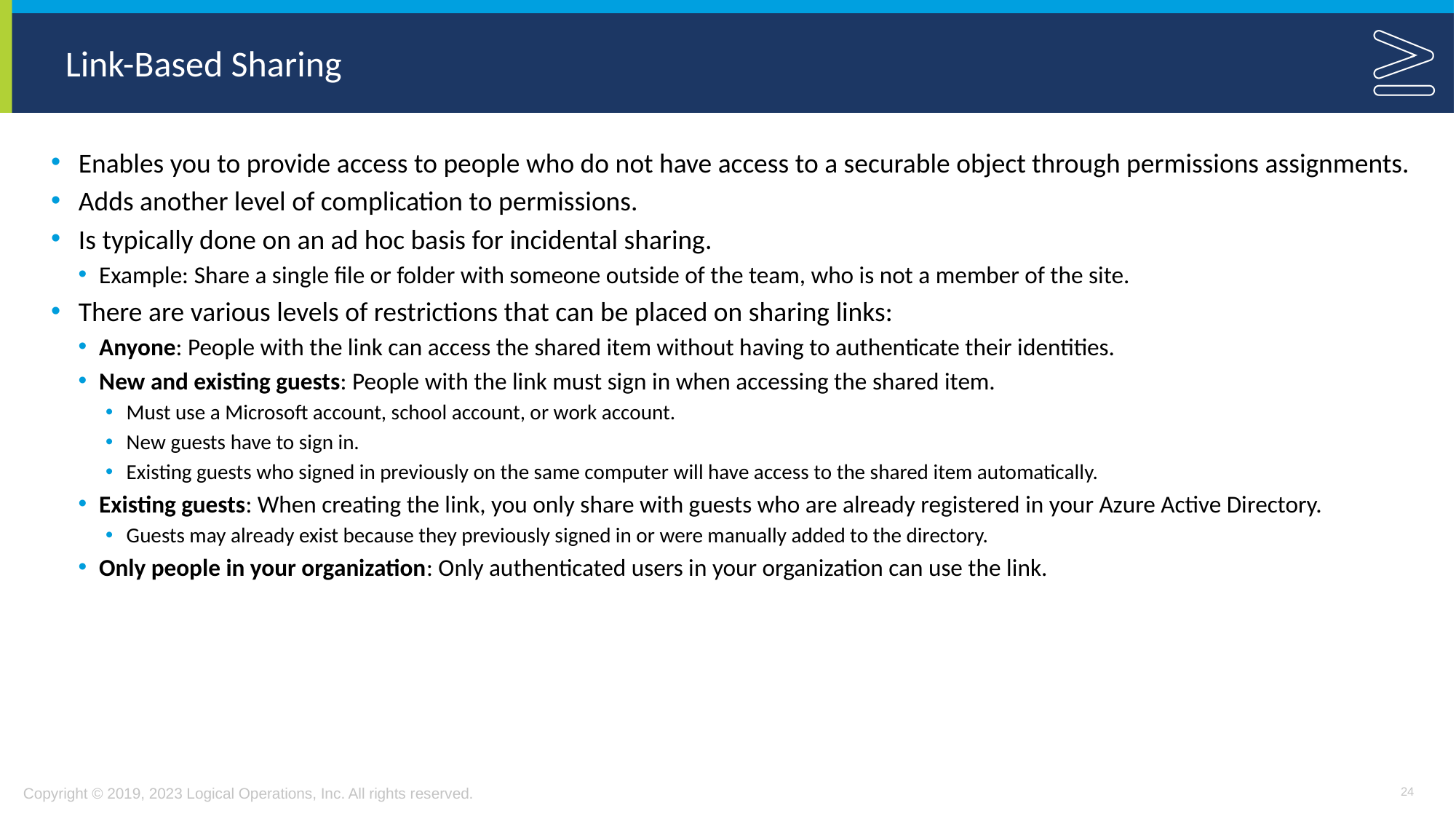

# Link-Based Sharing
Enables you to provide access to people who do not have access to a securable object through permissions assignments.
Adds another level of complication to permissions.
Is typically done on an ad hoc basis for incidental sharing.
Example: Share a single file or folder with someone outside of the team, who is not a member of the site.
There are various levels of restrictions that can be placed on sharing links:
Anyone: People with the link can access the shared item without having to authenticate their identities.
New and existing guests: People with the link must sign in when accessing the shared item.
Must use a Microsoft account, school account, or work account.
New guests have to sign in.
Existing guests who signed in previously on the same computer will have access to the shared item automatically.
Existing guests: When creating the link, you only share with guests who are already registered in your Azure Active Directory.
Guests may already exist because they previously signed in or were manually added to the directory.
Only people in your organization: Only authenticated users in your organization can use the link.
24